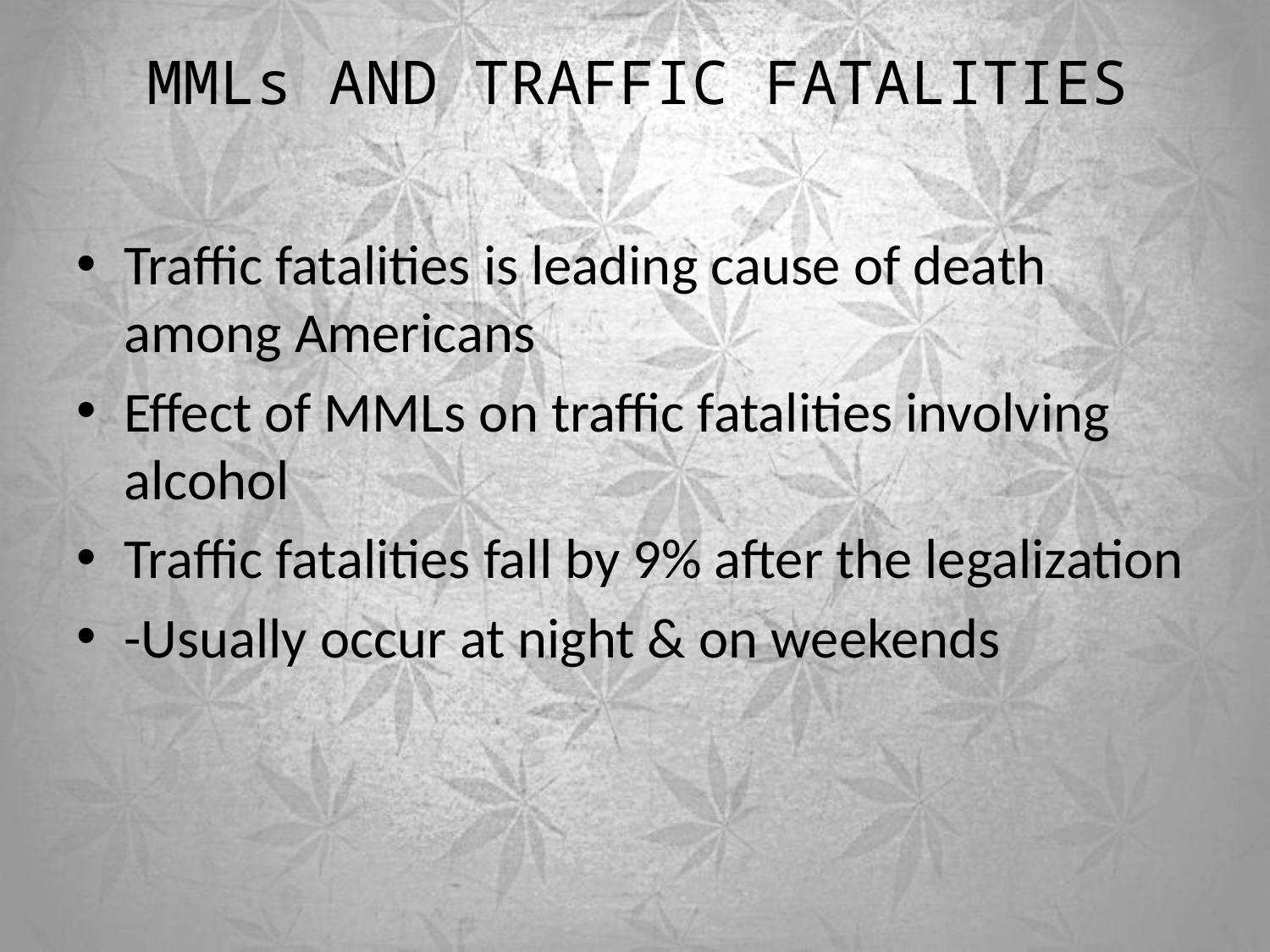

# MMLs AND TRAFFIC FATALITIES
Traffic fatalities is leading cause of death among Americans
Effect of MMLs on traffic fatalities involving alcohol
Traffic fatalities fall by 9% after the legalization
-Usually occur at night & on weekends